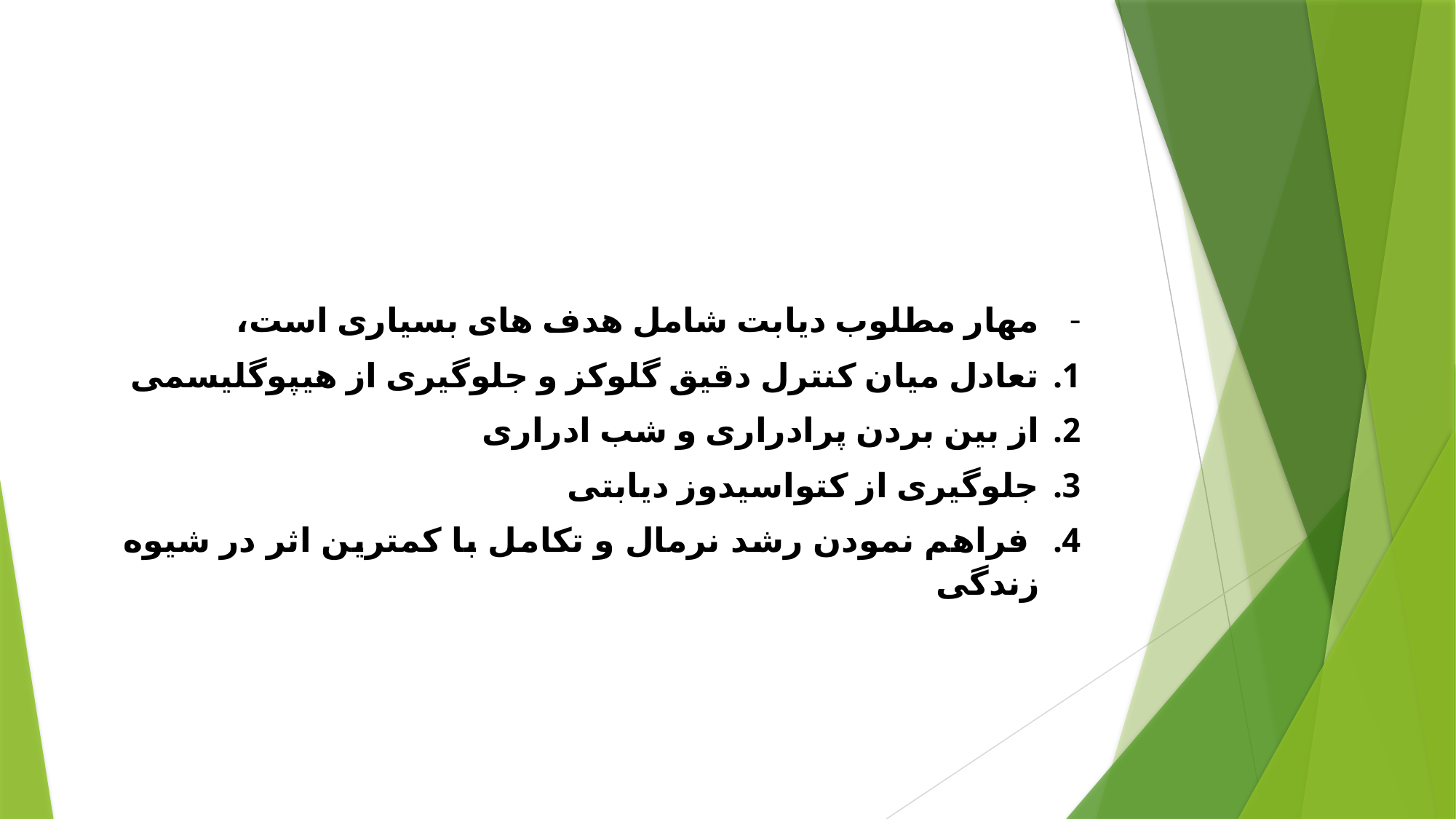

#

مهار مطلوب دیابت شامل هدف های بسیاری است،
تعادل میان کنترل دقیق گلوکز و جلوگیری از هیپوگلیسمی
از بین بردن پرادراری و شب ادراری
جلوگیری از کتواسیدوز دیابتی
 فراهم نمودن رشد نرمال و تکامل با کمترین اثر در شیوه زندگی